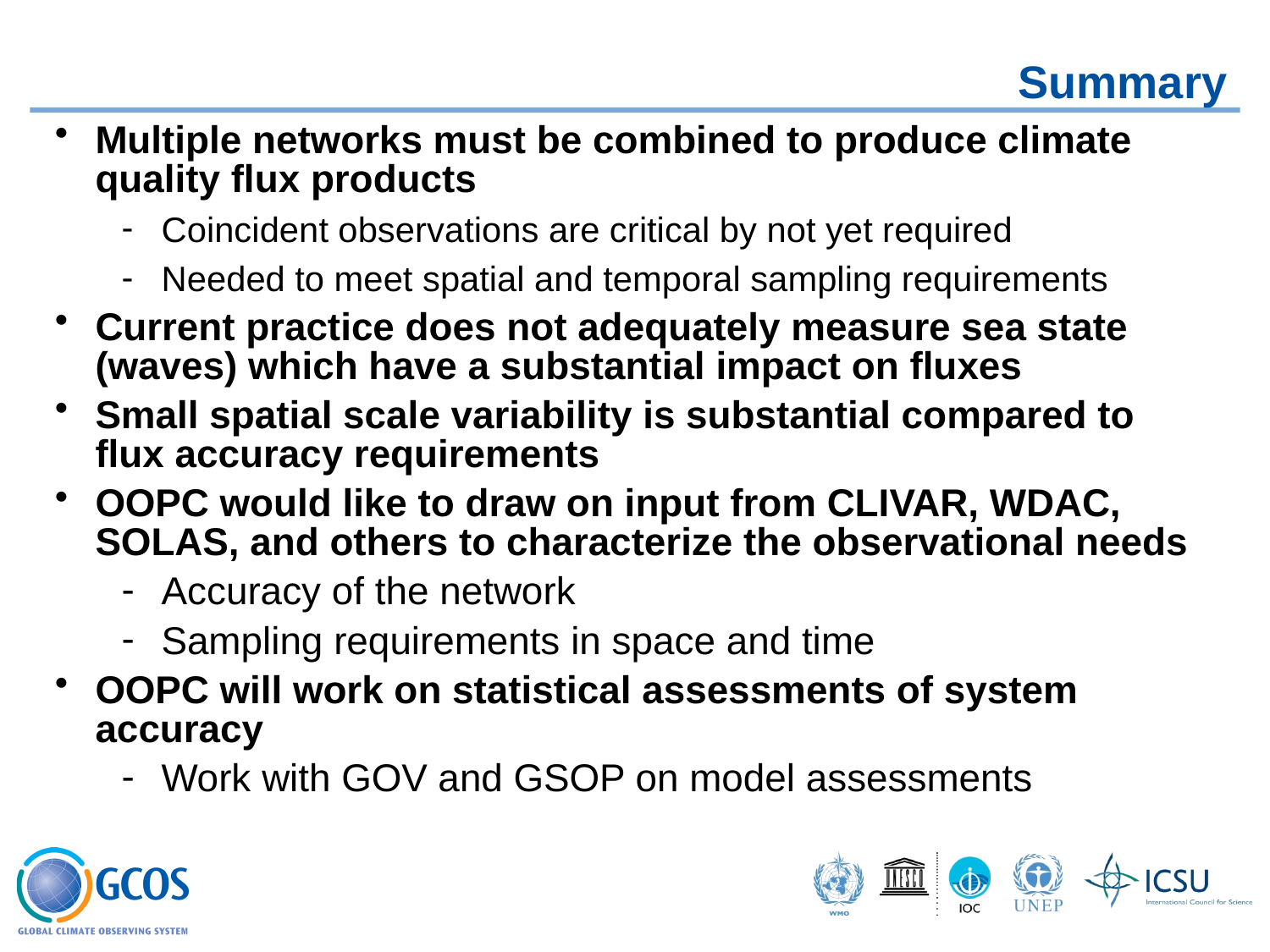

# Summary
Multiple networks must be combined to produce climate quality flux products
Coincident observations are critical by not yet required
Needed to meet spatial and temporal sampling requirements
Current practice does not adequately measure sea state (waves) which have a substantial impact on fluxes
Small spatial scale variability is substantial compared to flux accuracy requirements
OOPC would like to draw on input from CLIVAR, WDAC, SOLAS, and others to characterize the observational needs
Accuracy of the network
Sampling requirements in space and time
OOPC will work on statistical assessments of system accuracy
Work with GOV and GSOP on model assessments